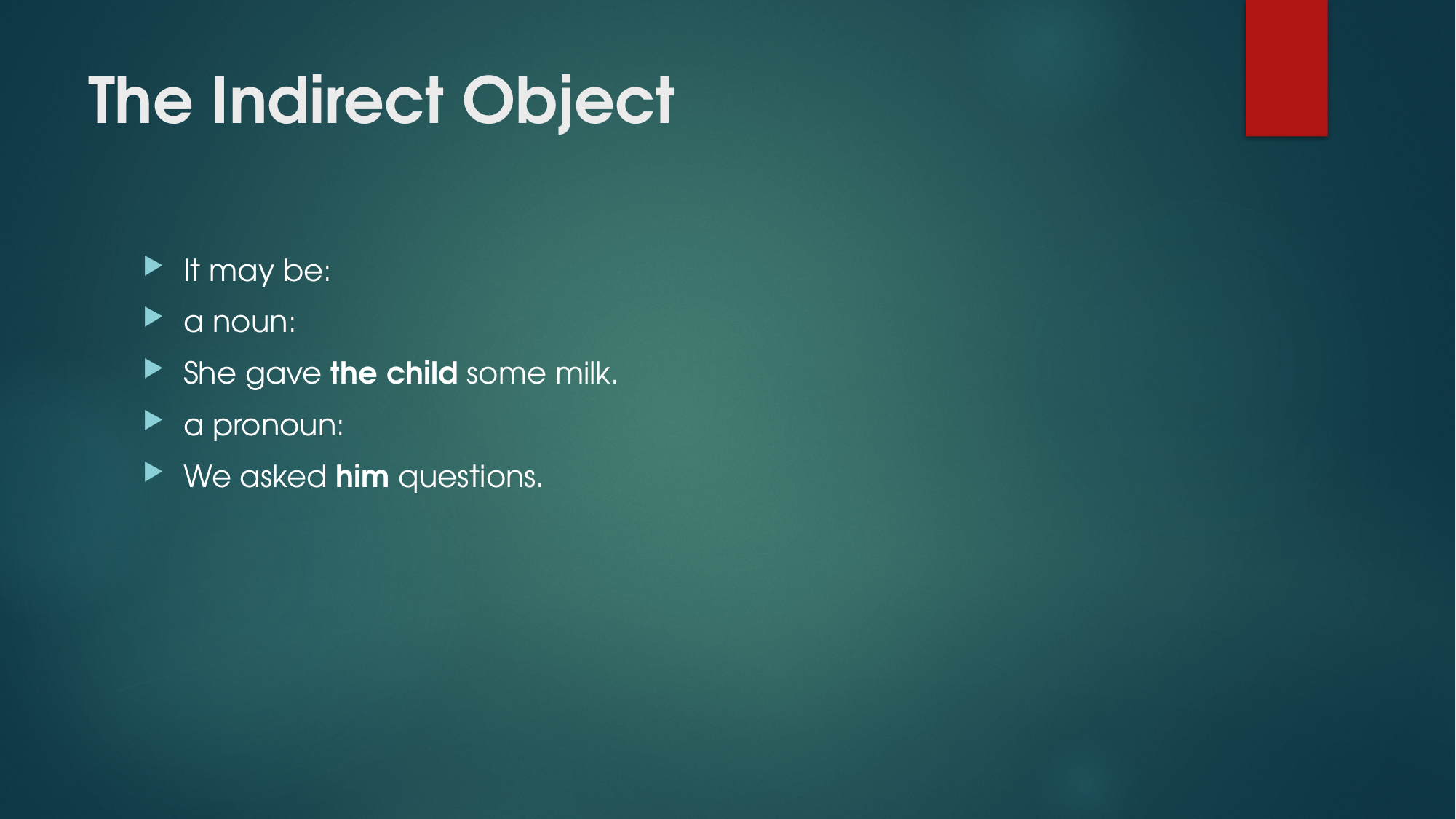

# The Indirect Object
It may be:
a noun:
She gave the child some milk.
a pronoun:
We asked him questions.